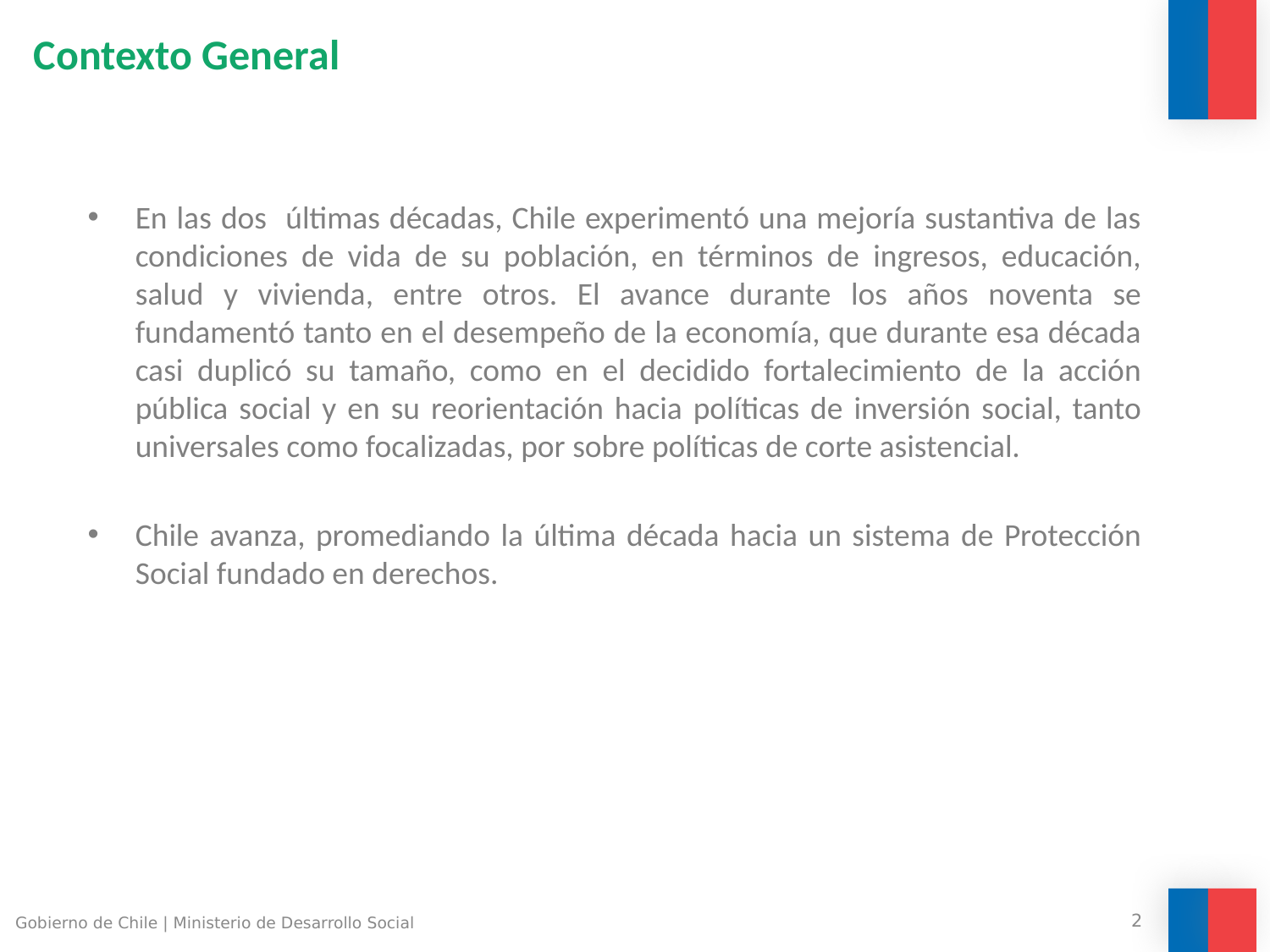

# Contexto General

En las dos  últimas décadas, Chile experimentó una mejoría sustantiva de las condiciones de vida de su población, en términos de ingresos, educación, salud y vivienda, entre otros. El avance durante los años noventa se fundamentó tanto en el desempeño de la economía, que durante esa década casi duplicó su tamaño, como en el decidido fortalecimiento de la acción pública social y en su reorientación hacia políticas de inversión social, tanto universales como focalizadas, por sobre políticas de corte asistencial.

Chile avanza, promediando la última década hacia un sistema de Protección Social fundado en derechos.
Gobierno de Chile | Ministerio de Desarrollo Social
2